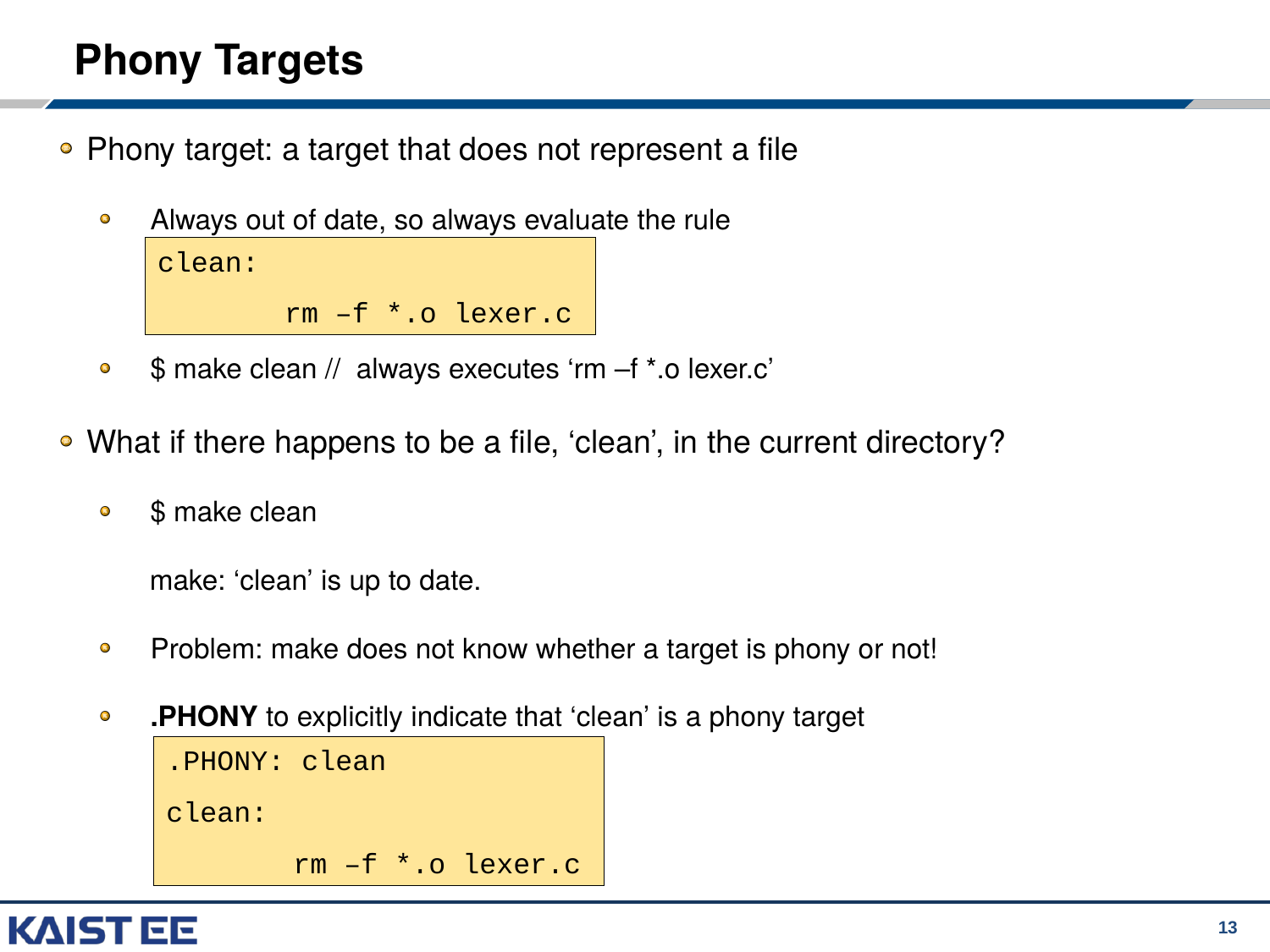

# Phony Targets
Phony target: a target that does not represent a file
Always out of date, so always evaluate the rule

$ make clean //  always executes ‘rm –f *.o lexer.c’
What if there happens to be a file, ‘clean’, in the current directory?
$ make clean
    make: ‘clean’ is up to date.
Problem: make does not know whether a target is phony or not!
.PHONY to explicitly indicate that ‘clean’ is a phony target
clean:
	rm –f *.o lexer.c
.PHONY: clean
clean:
	rm –f *.o lexer.c